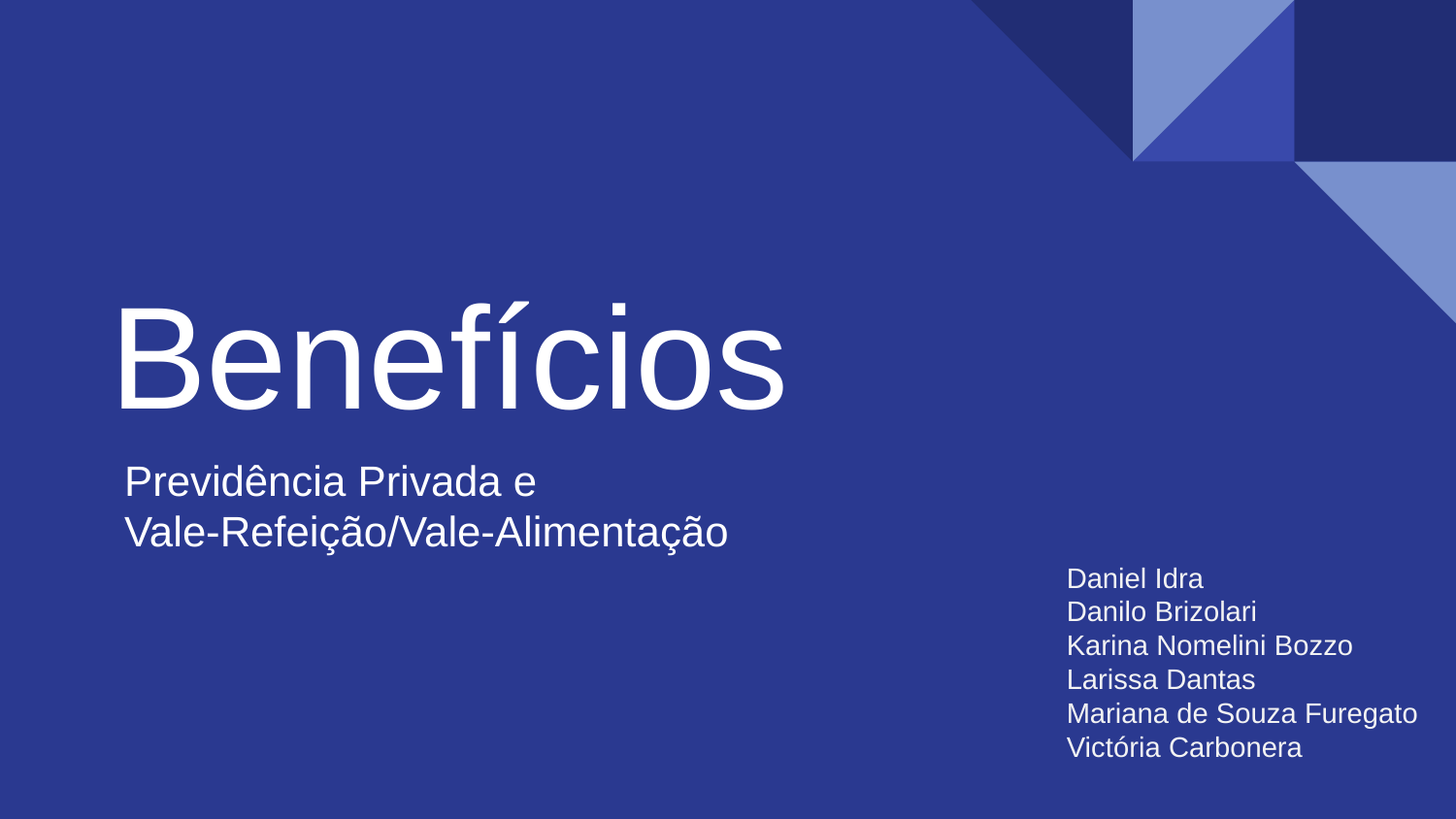

# Benefícios
Previdência Privada e
Vale-Refeição/Vale-Alimentação
Daniel Idra
Danilo Brizolari
Karina Nomelini Bozzo
Larissa Dantas
Mariana de Souza Furegato
Victória Carbonera